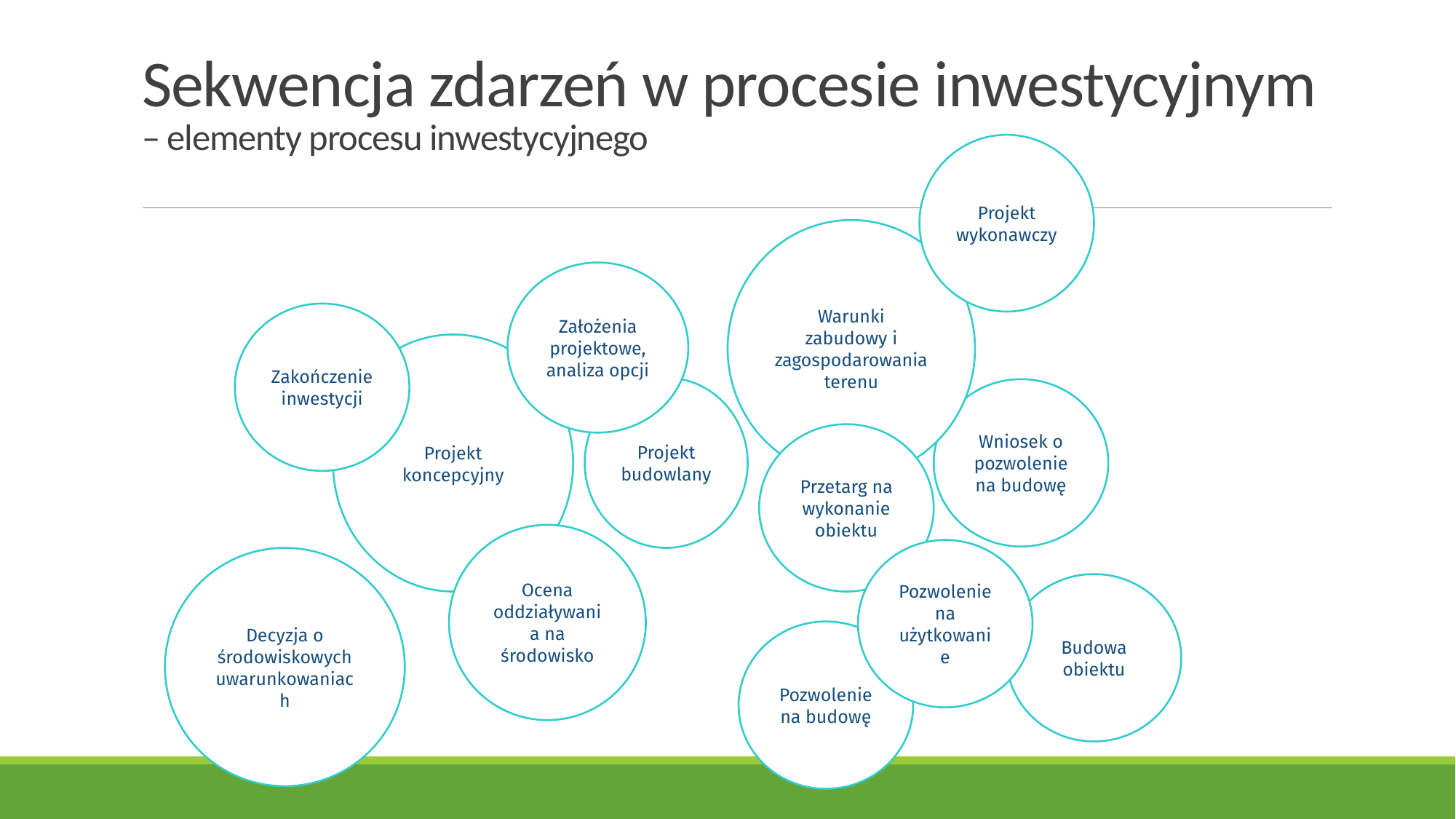

# Sekwencja zdarzeń w procesie inwestycyjnym – elementy procesu inwestycyjnego
Projekt wykonawczy
Warunki zabudowy i zagospodarowania terenu
Założenia projektowe, analiza opcji
Zakończenie inwestycji
Projekt koncepcyjny
Projekt budowlany
Wniosek o pozwolenie na budowę
Przetarg na wykonanie obiektu
Ocena oddziaływania na środowisko
Pozwolenie na użytkowanie
Decyzja o środowiskowych uwarunkowaniach
Budowa obiektu
Pozwolenie na budowę